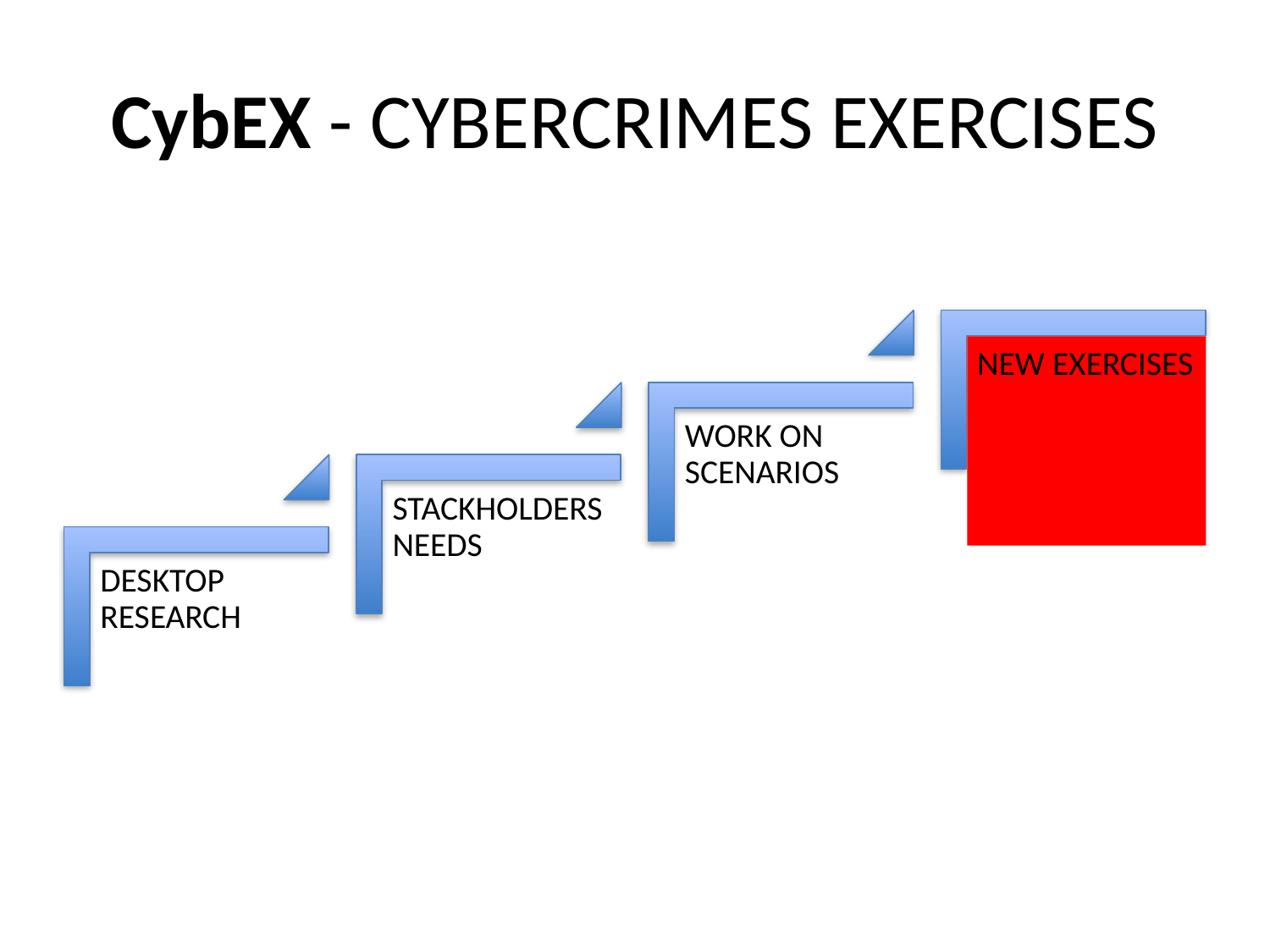

# CybEX - CYBERCRIMES EXERCISES
DESKTOP RESEARCH
STACKHOLDERS NEEDS
WORK ON SCENARIOS
NEW EXERCISES